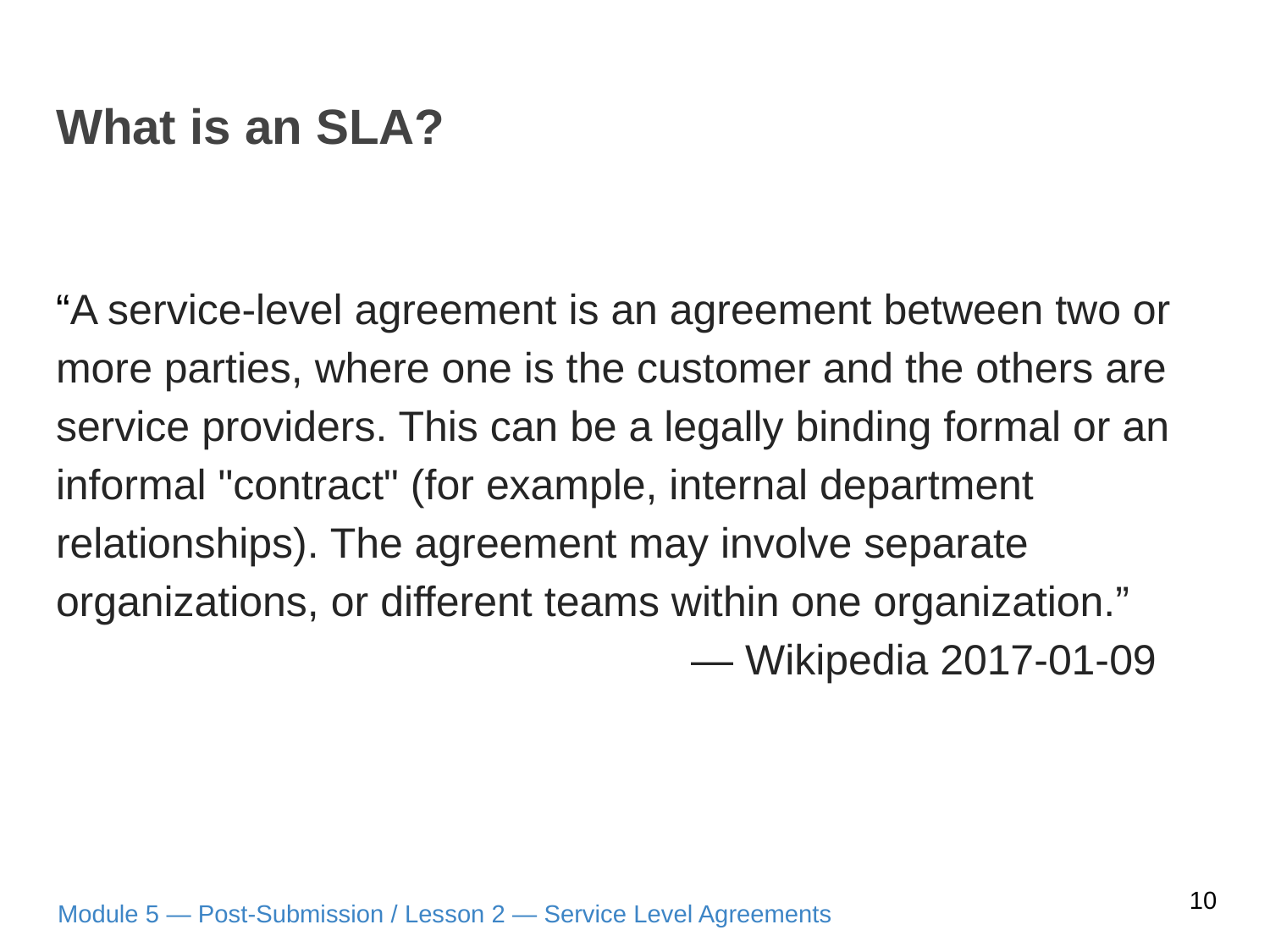

# What is an SLA?
“A service-level agreement is an agreement between two or more parties, where one is the customer and the others are service providers. This can be a legally binding formal or an informal "contract" (for example, internal department relationships). The agreement may involve separate organizations, or different teams within one organization.”
— Wikipedia 2017-01-09

10
Module 5 — Post-Submission / Lesson 2 — Service Level Agreements